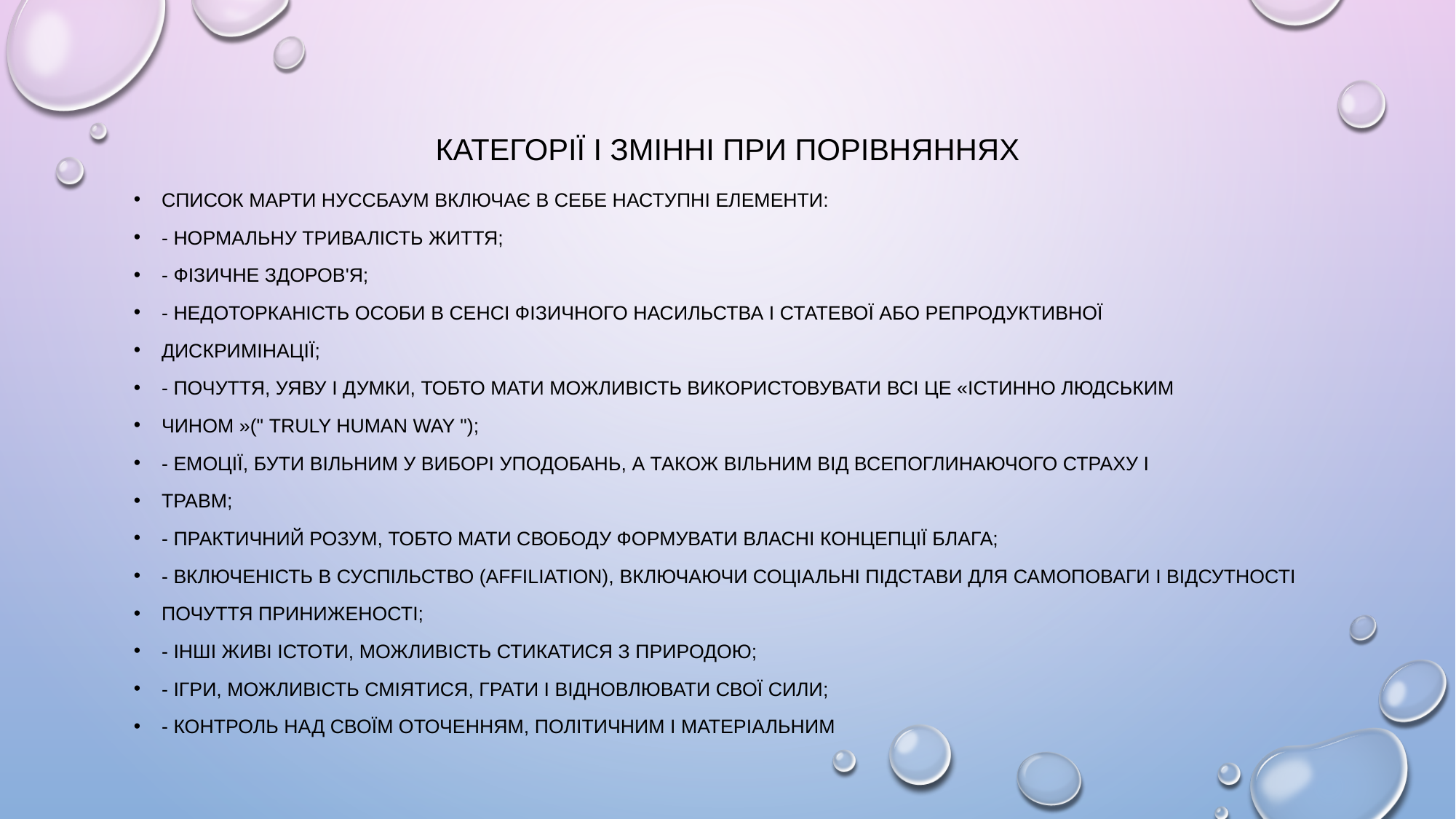

# Категорії і змінні при порівняннях
Список марти Нуссбаум включає в себе наступні елементи:
- нормальну тривалість життя;
- фізичне здоров'я;
- недоторканість особи в сенсі фізичного насильства і статевої або репродуктивної
дискримінації;
- почуття, уяву і думки, тобто мати можливість використовувати всі це «істинно людським
чином »(" truly human way ");
- емоції, бути вільним у виборі уподобань, а також вільним від всепоглинаючого страху і
травм;
- практичний розум, тобто мати свободу формувати власні концепції блага;
- включеність в суспільство (affiliation), включаючи соціальні підстави для самоповаги і відсутності
почуття приниженості;
- інші живі істоти, можливість стикатися з природою;
- ігри, можливість сміятися, грати і відновлювати свої сили;
- контроль над своїм оточенням, політичним і матеріальним